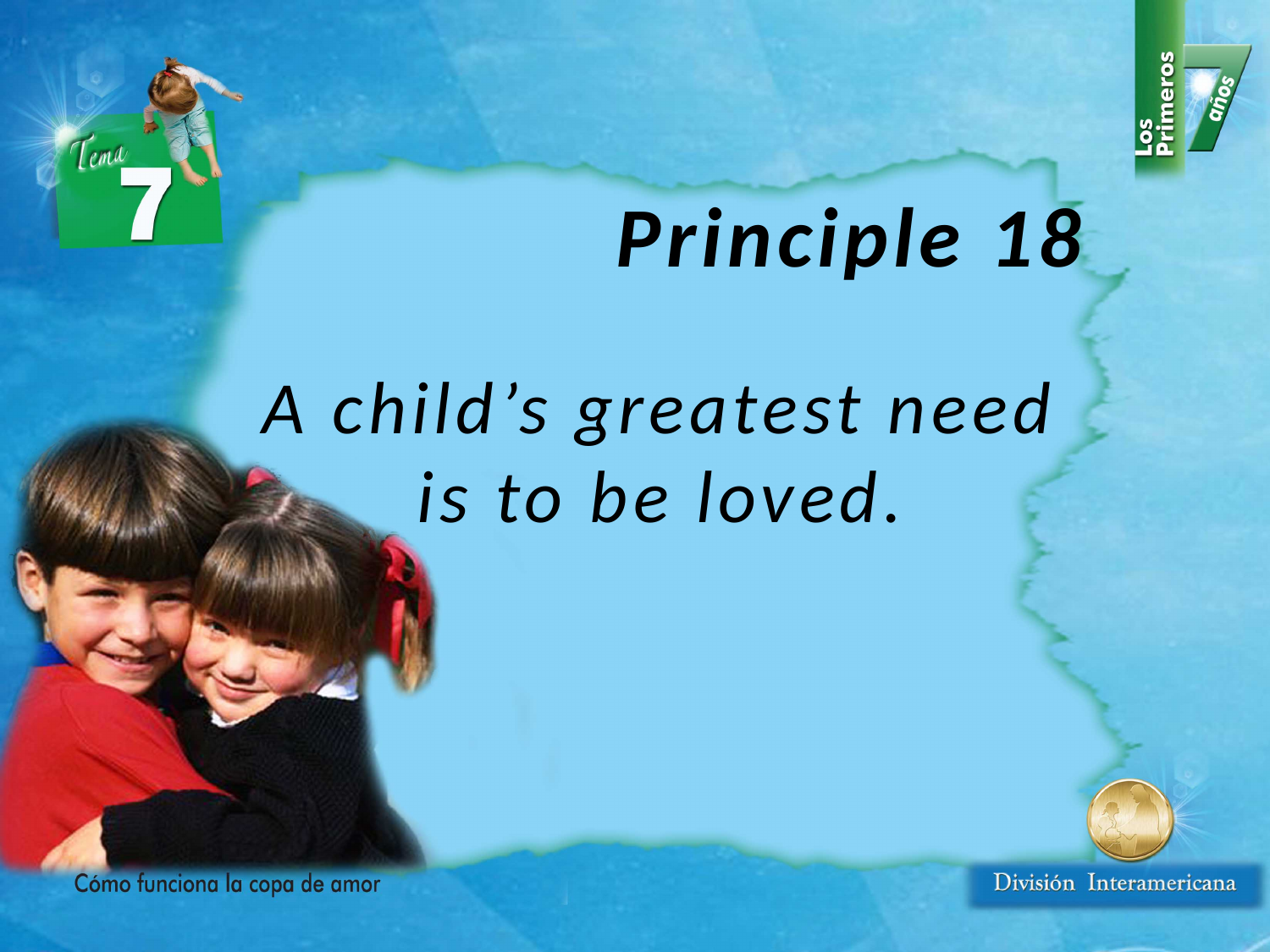

Principle 18

A child’s greatest need is to be loved.